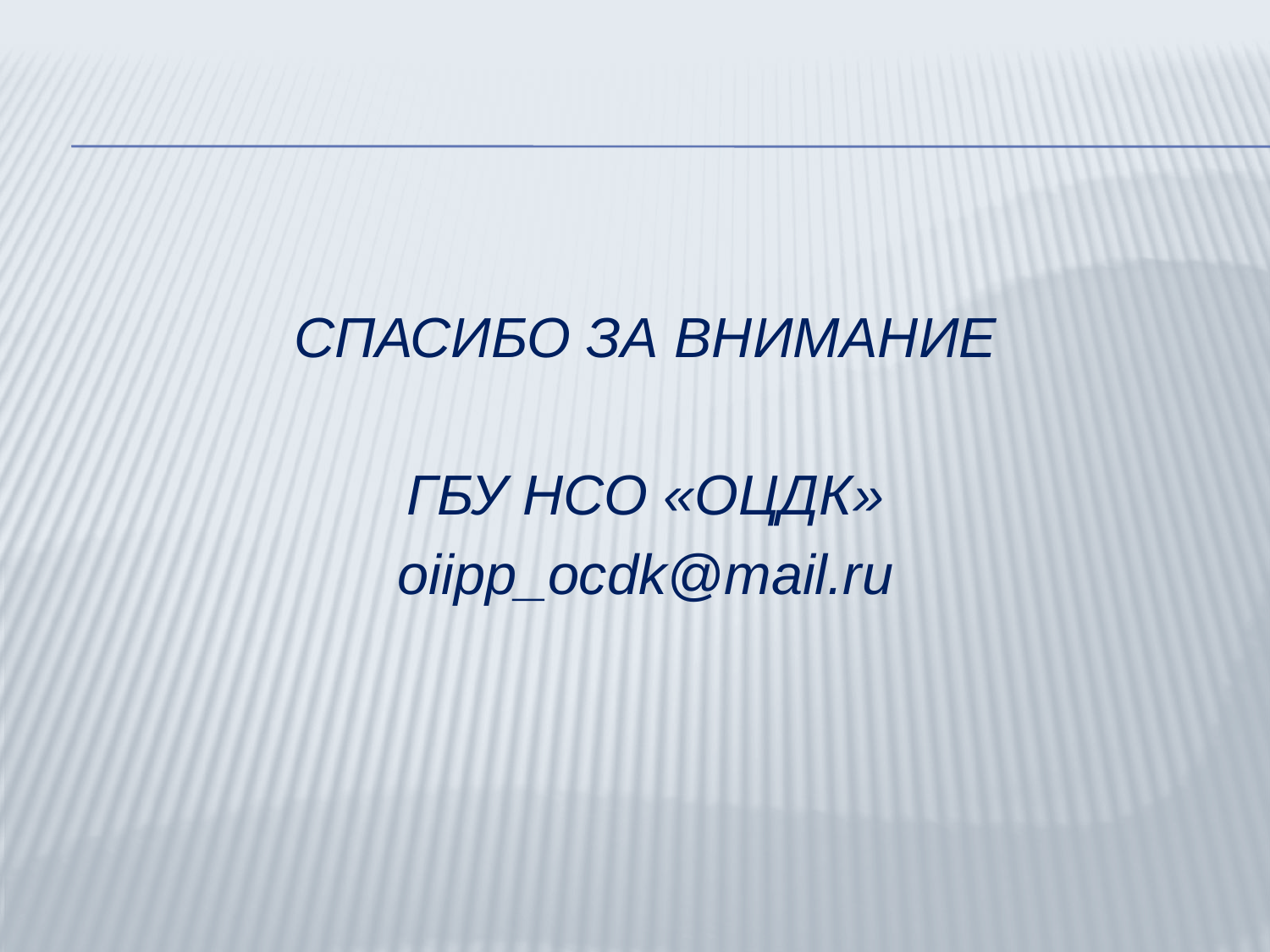

#

СПАСИБО ЗА ВНИМАНИЕ

ГБУ НСО «ОЦДК»
oiipp_ocdk@mail.ru